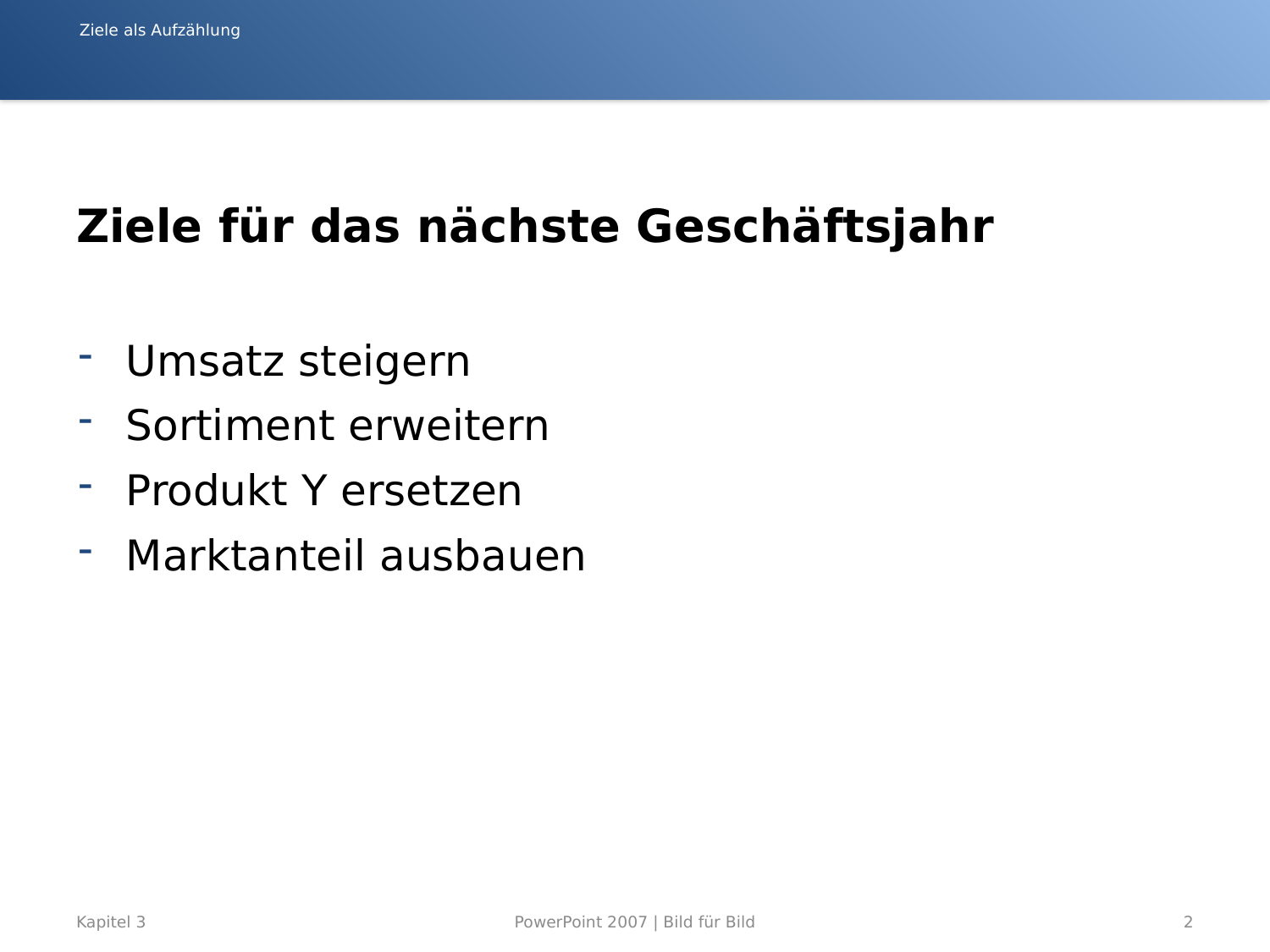

Ziele als Aufzählung
# Ziele für das nächste Geschäftsjahr
Umsatz steigern
Sortiment erweitern
Produkt Y ersetzen
Marktanteil ausbauen
PowerPoint 2007 | Bild für Bild
Kapitel 3
2